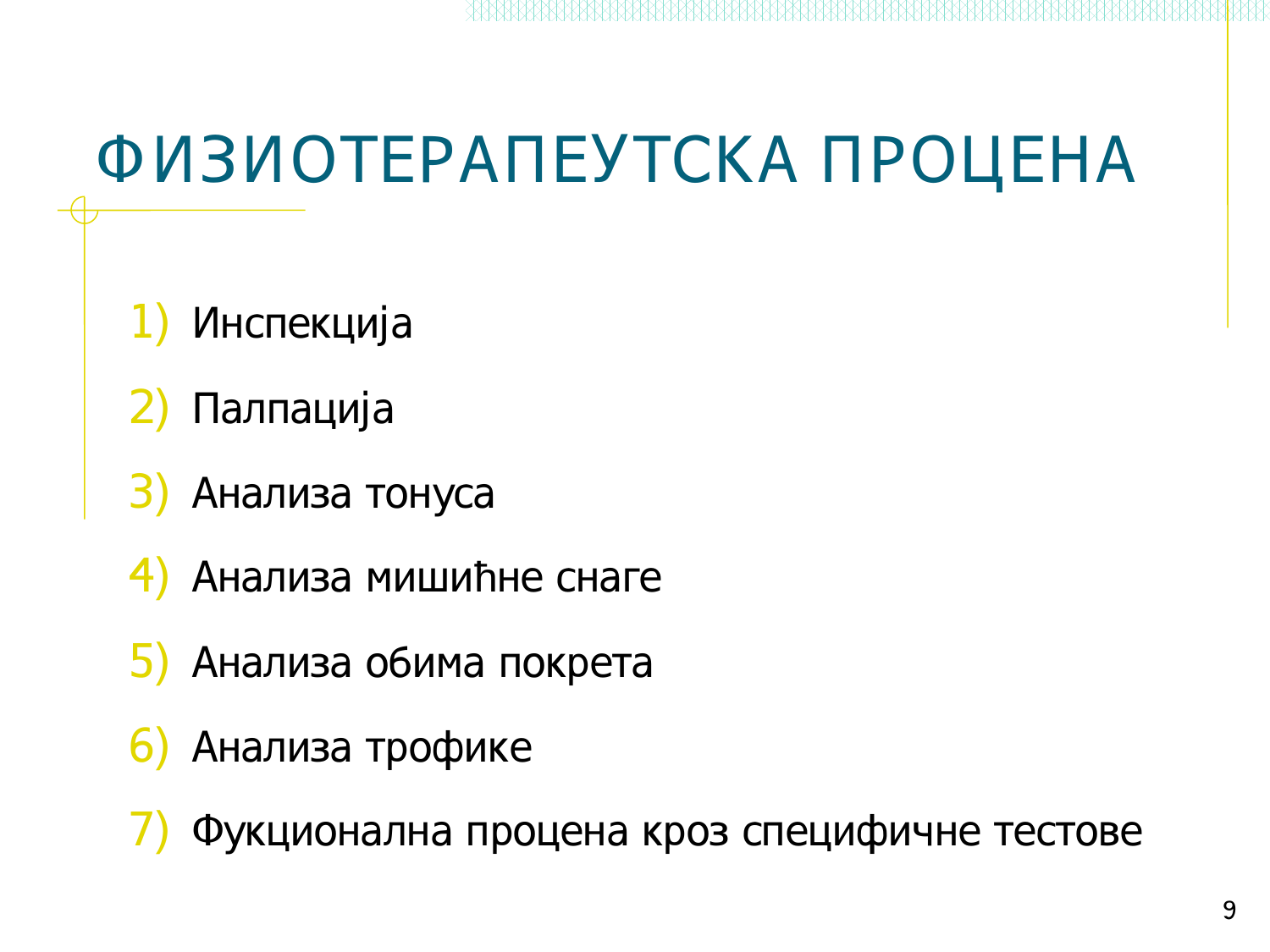

# ФИЗИОТЕРАПЕУТСКА ПРОЦЕНА
Инспекција
Палпација
Анализа тонуса
Анализа мишићне снаге
Анализа обима покрета
Анализа трофике
Фукционална процена кроз специфичне тестове

9